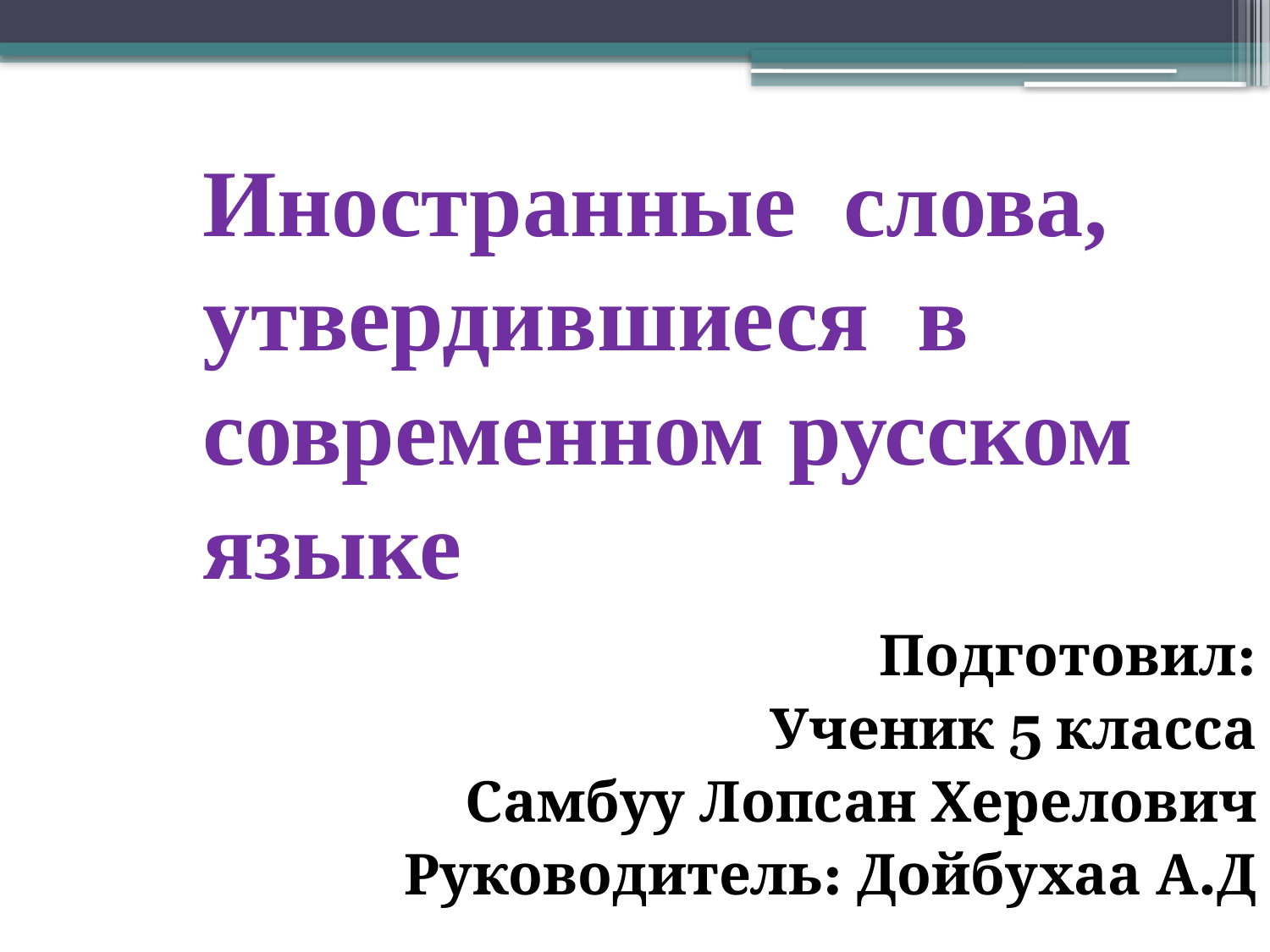

Иностранные  слова, утвердившиеся  в современном русском языке

Подготовил:
Ученик 5 класса
Самбуу Лопсан Херелович
Руководитель: Дойбухаа А.Д